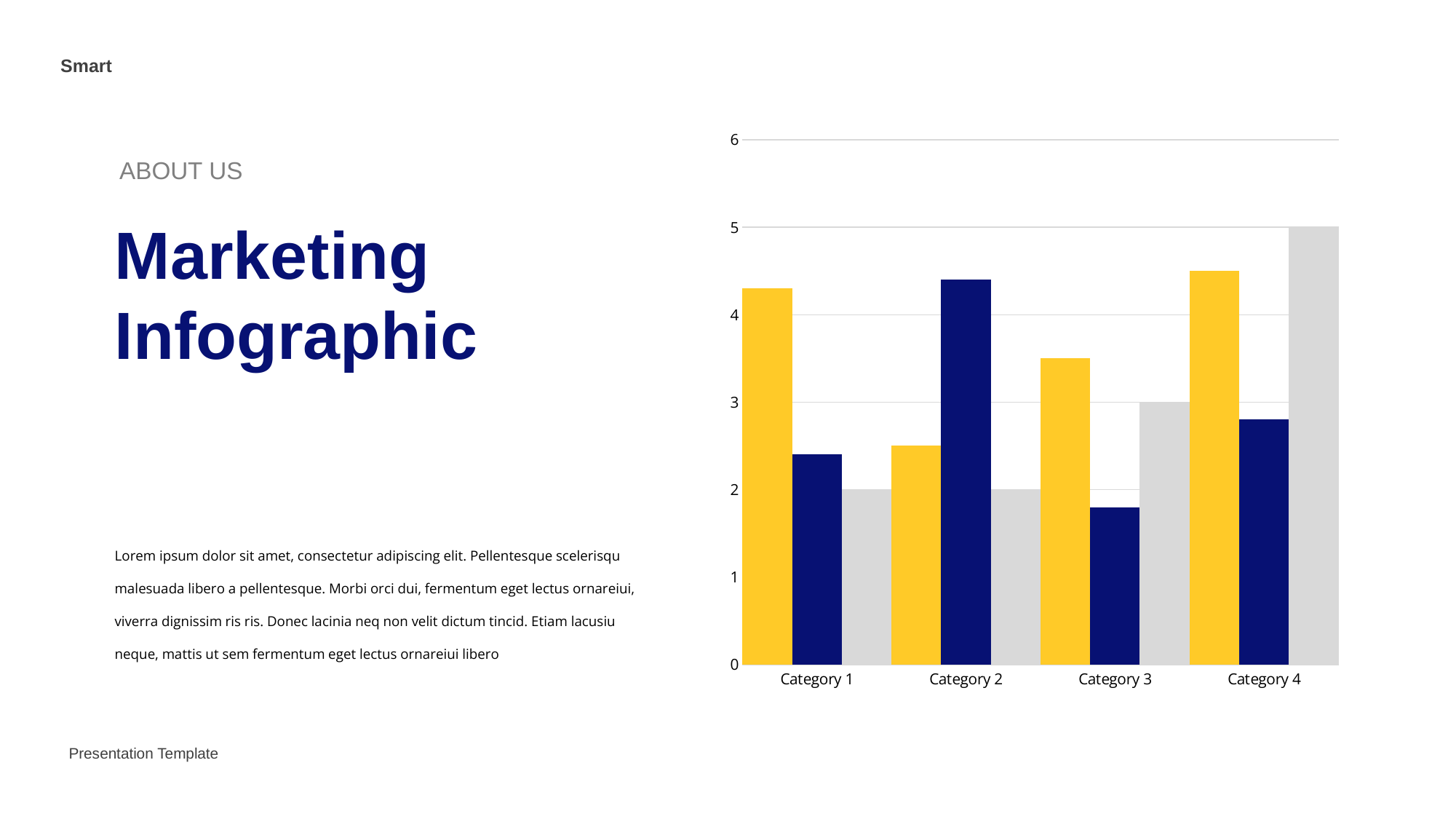

Smart

### Chart

| Category | Series 1 | Series 2 | Series 3 |
|---|---|---|---|
| Category 1 | 4.3 | 2.4 | 2.0 |
| Category 2 | 2.5 | 4.4 | 2.0 |
| Category 3 | 3.5 | 1.8 | 3.0 |
| Category 4 | 4.5 | 2.8 | 5.0 |
ABOUT US
Marketing Infographic
Lorem ipsum dolor sit amet, consectetur adipiscing elit. Pellentesque scelerisqu malesuada libero a pellentesque. Morbi orci dui, fermentum eget lectus ornareiui, viverra dignissim ris ris. Donec lacinia neq non velit dictum tincid. Etiam lacusiu neque, mattis ut sem fermentum eget lectus ornareiui libero
Presentation Template